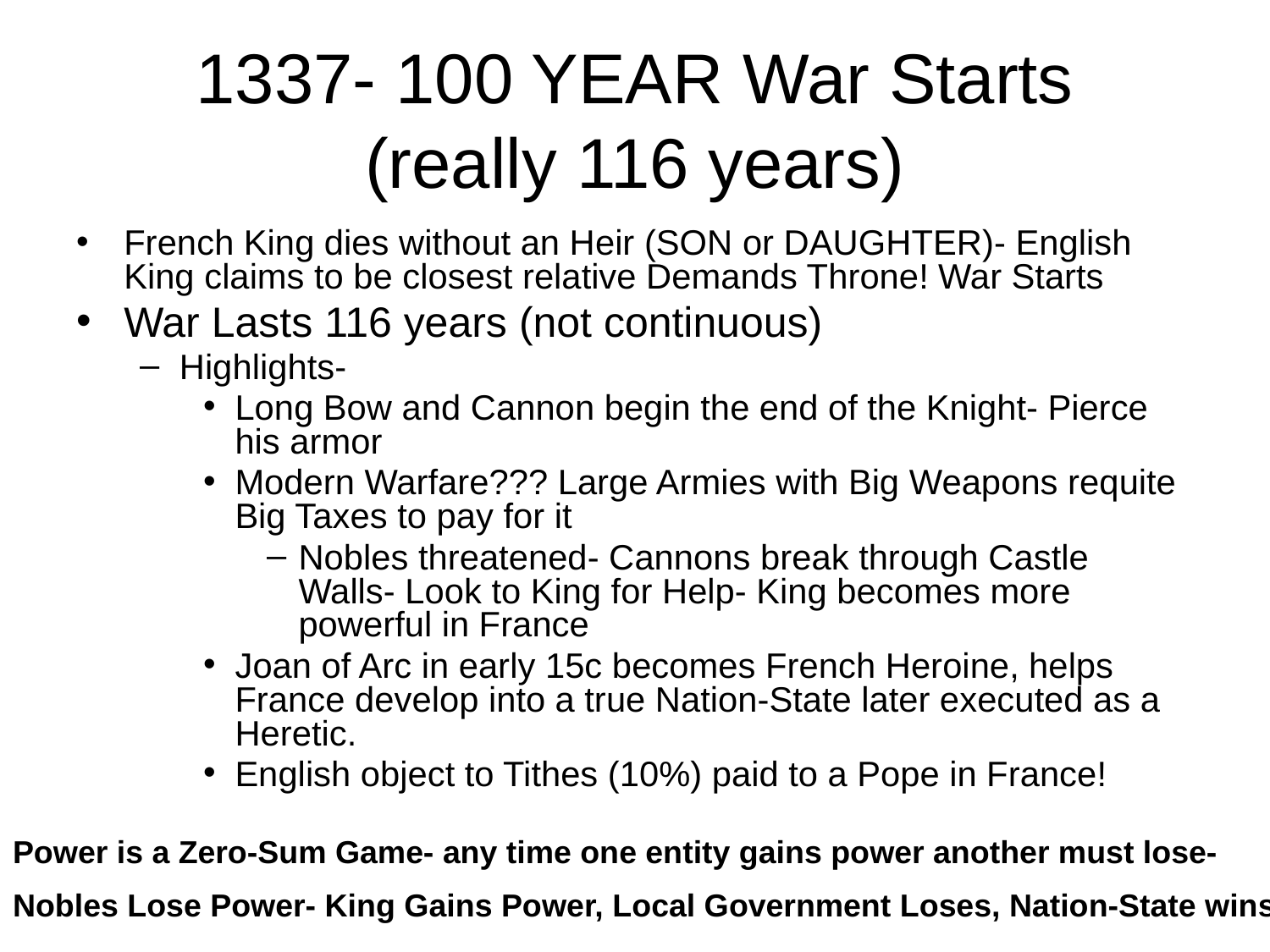

# 1337- 100 YEAR War Starts (really 116 years)
French King dies without an Heir (SON or DAUGHTER)- English King claims to be closest relative Demands Throne! War Starts
War Lasts 116 years (not continuous)
Highlights-
Long Bow and Cannon begin the end of the Knight- Pierce his armor
Modern Warfare??? Large Armies with Big Weapons requite Big Taxes to pay for it
Nobles threatened- Cannons break through Castle Walls- Look to King for Help- King becomes more powerful in France
Joan of Arc in early 15c becomes French Heroine, helps France develop into a true Nation-State later executed as a Heretic.
English object to Tithes (10%) paid to a Pope in France!

Power is a Zero-Sum Game- any time one entity gains power another must lose-
Nobles Lose Power- King Gains Power, Local Government Loses, Nation-State wins